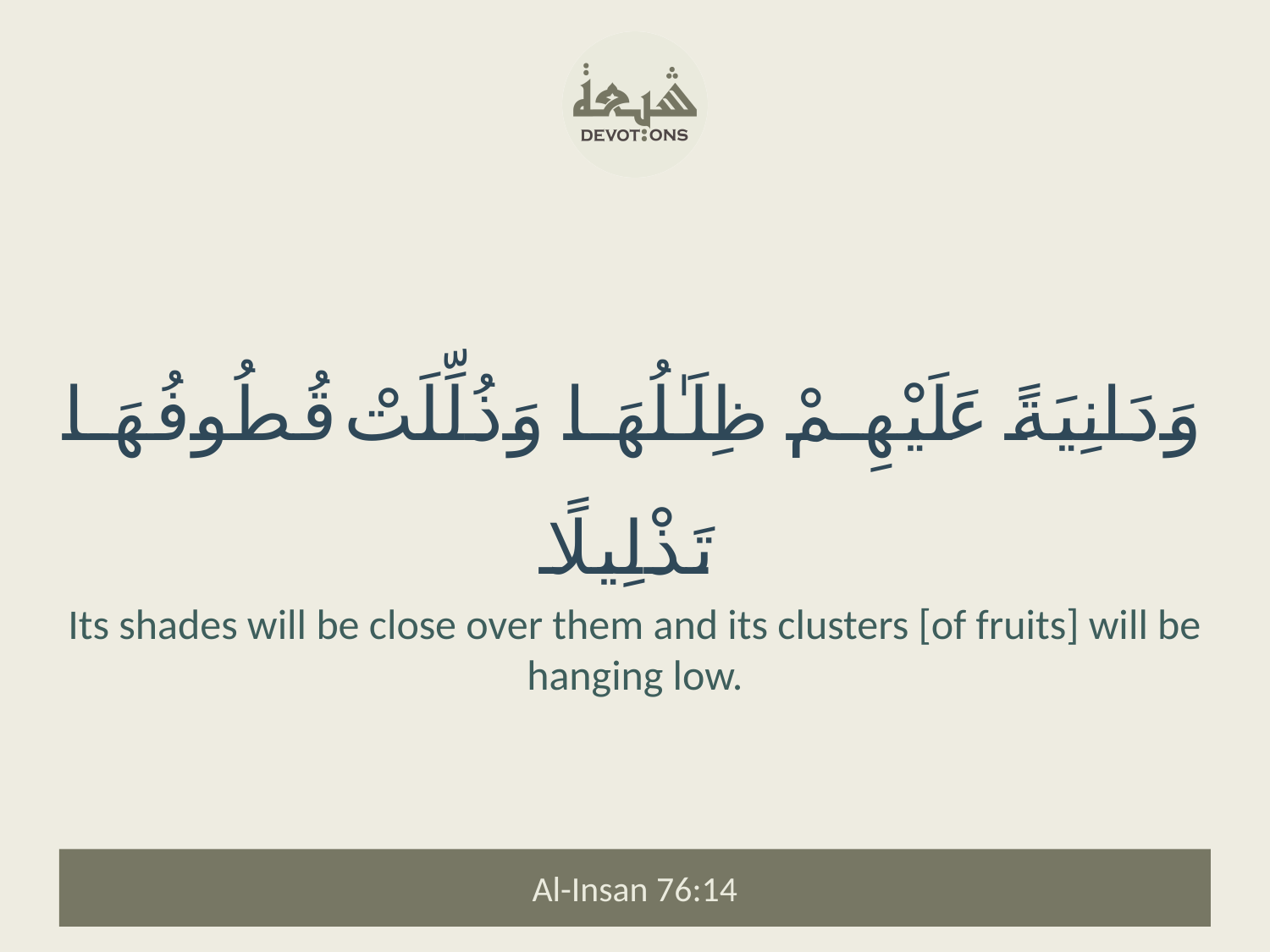

وَدَانِيَةً عَلَيْهِمْ ظِلَـٰلُهَا وَذُلِّلَتْ قُطُوفُهَا تَذْلِيلًا
Its shades will be close over them and its clusters [of fruits] will be hanging low.
Al-Insan 76:14